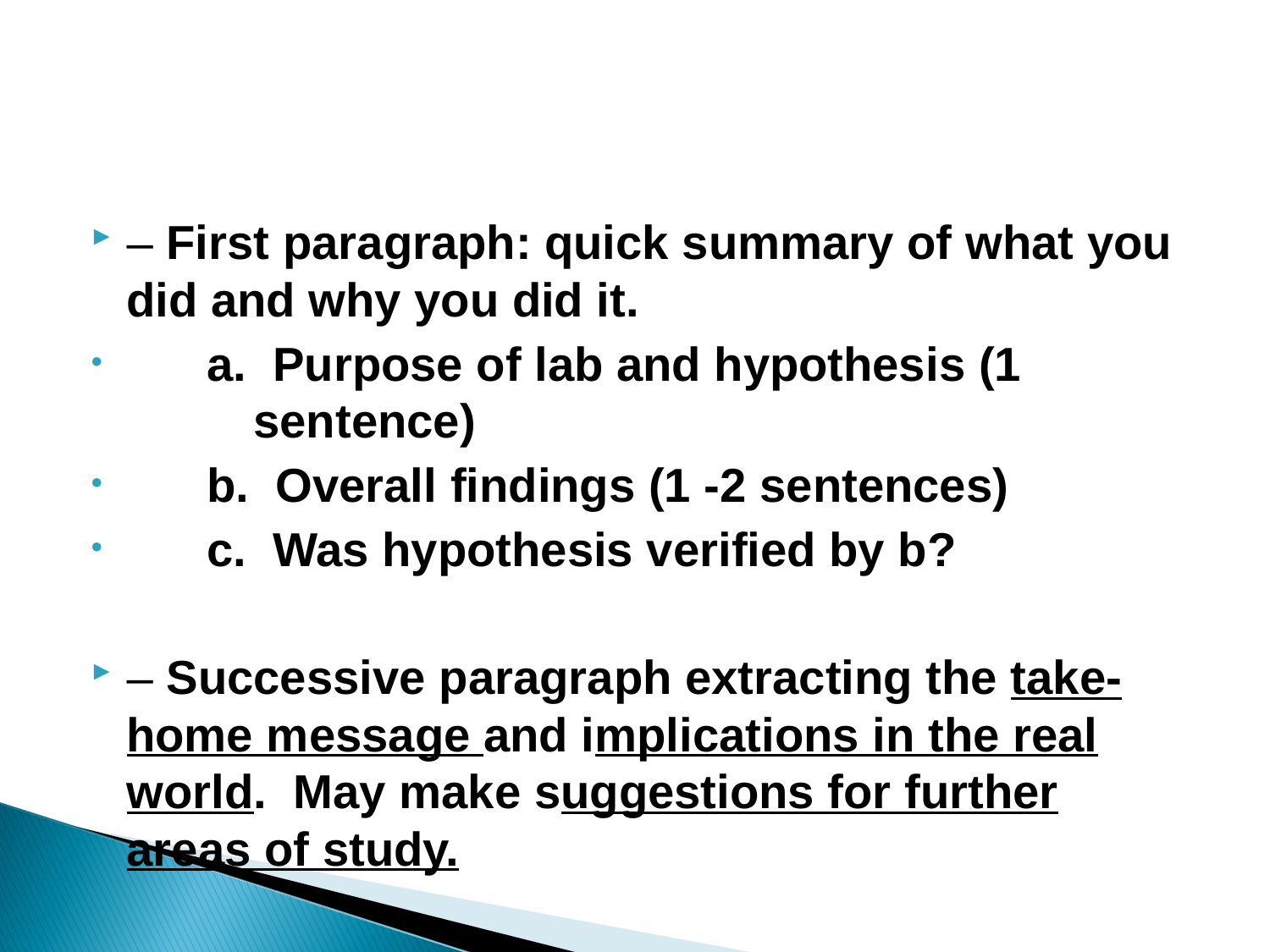

# – First paragraph: quick summary of what you did and why you did it.
      a.  Purpose of lab and hypothesis (1     		sentence)
      b.  Overall findings (1 -2 sentences)
      c.  Was hypothesis verified by b?

– Successive paragraph extracting the take-home message and implications in the real world.  May make suggestions for further areas of study.